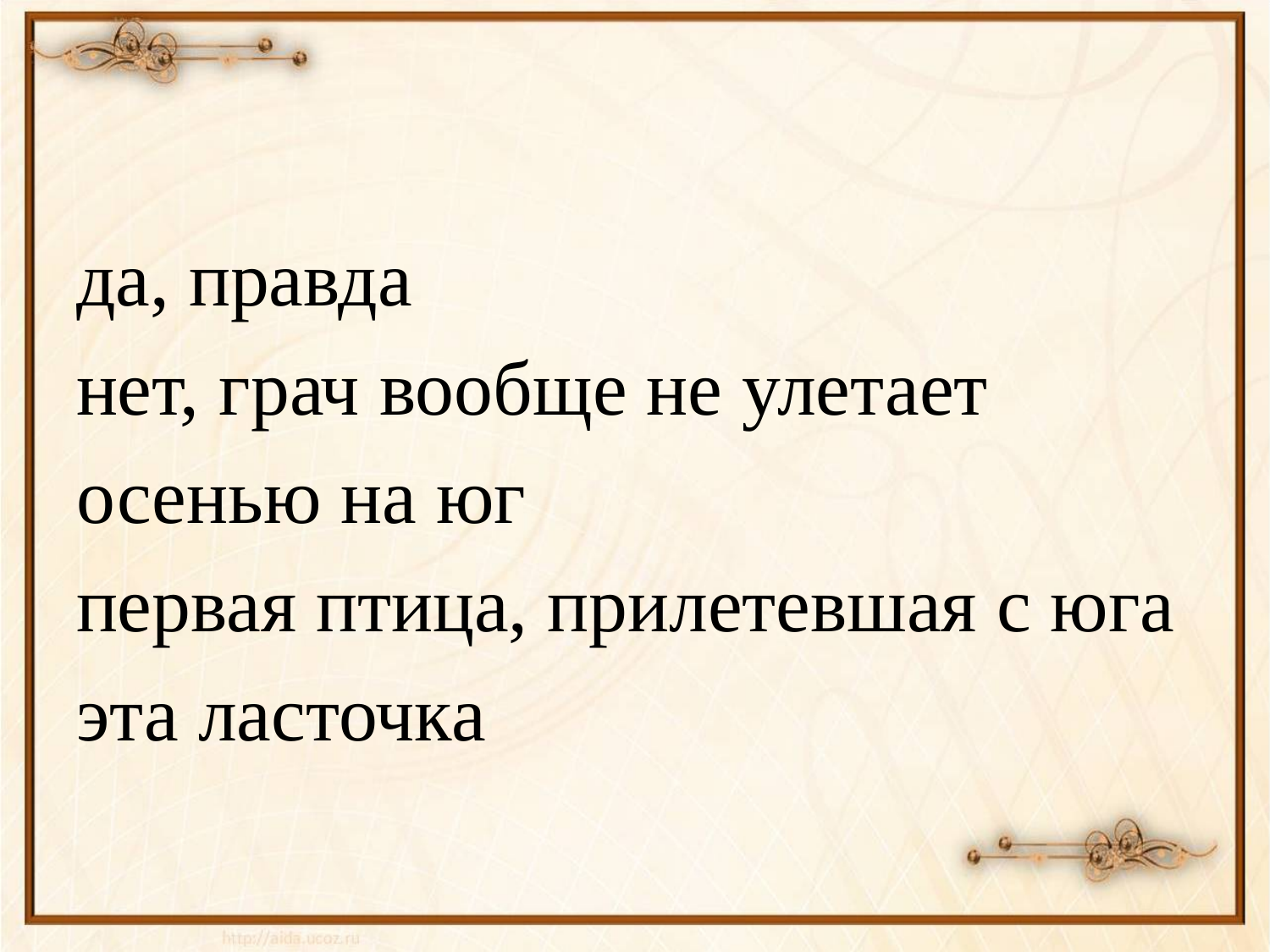

да, правда
нет, грач вообще не улетает
осенью на юг
первая птица, прилетевшая с юга
эта ласточка